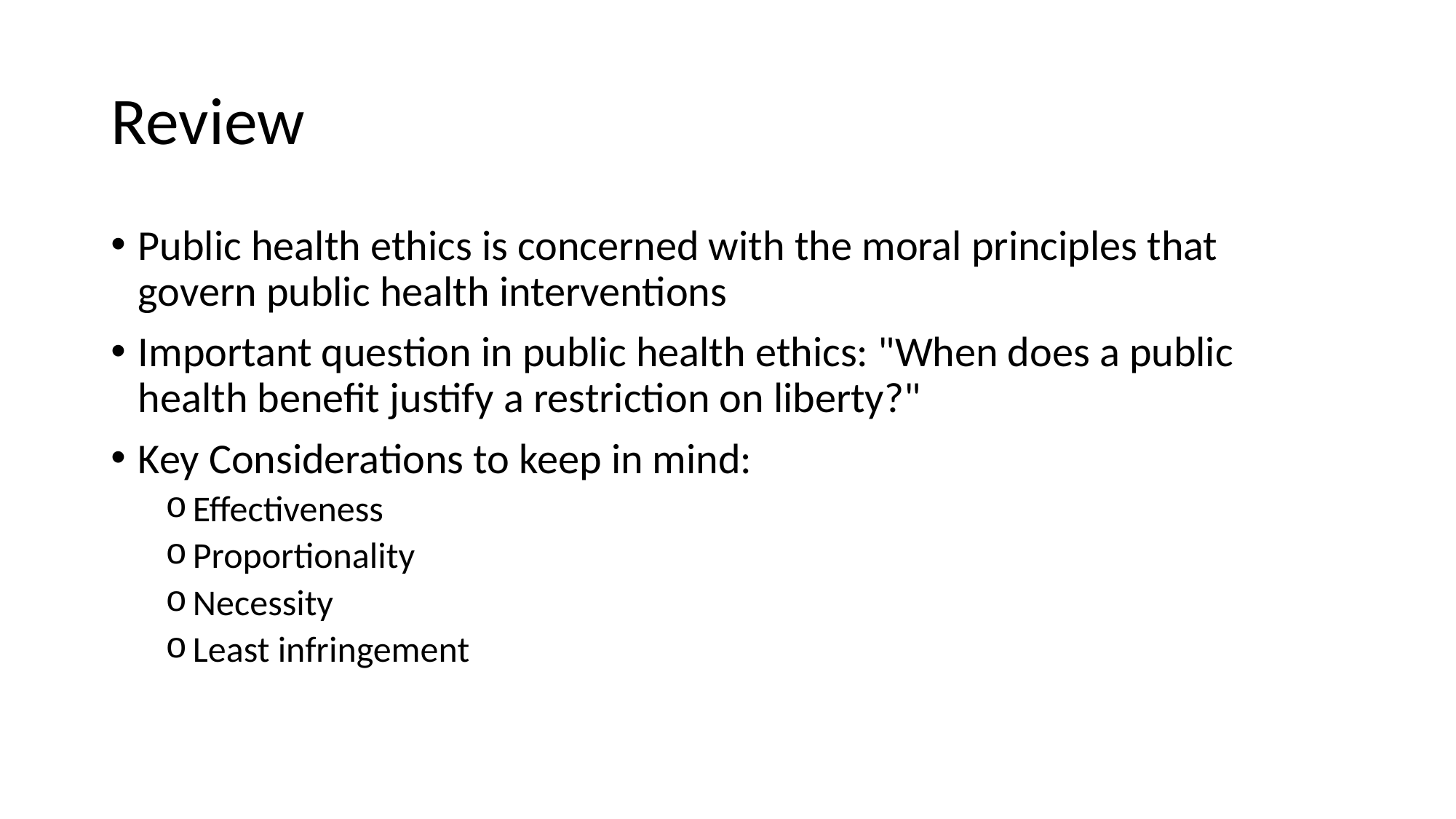

# Review
Public health ethics is concerned with the moral principles that govern public health interventions
Important question in public health ethics: "When does a public health benefit justify a restriction on liberty?"
Key Considerations to keep in mind:
Effectiveness
Proportionality
Necessity
Least infringement